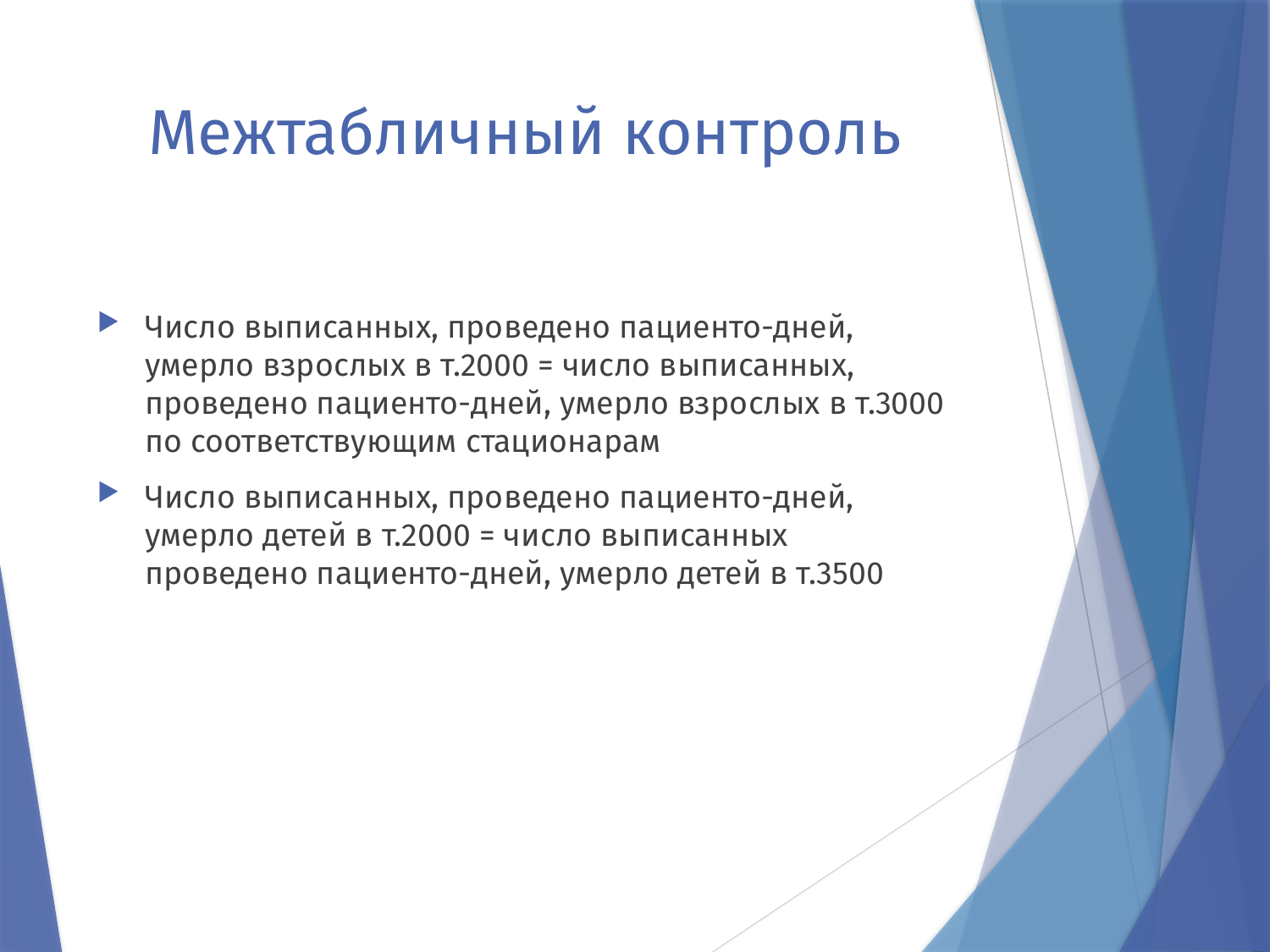

# Межтабличный контроль
Число выписанных, проведено пациенто-дней, умерло взрослых в т.2000 = число выписанных, проведено пациенто-дней, умерло взрослых в т.3000 по соответствующим стационарам
Число выписанных, проведено пациенто-дней, умерло детей в т.2000 = число выписанных проведено пациенто-дней, умерло детей в т.3500